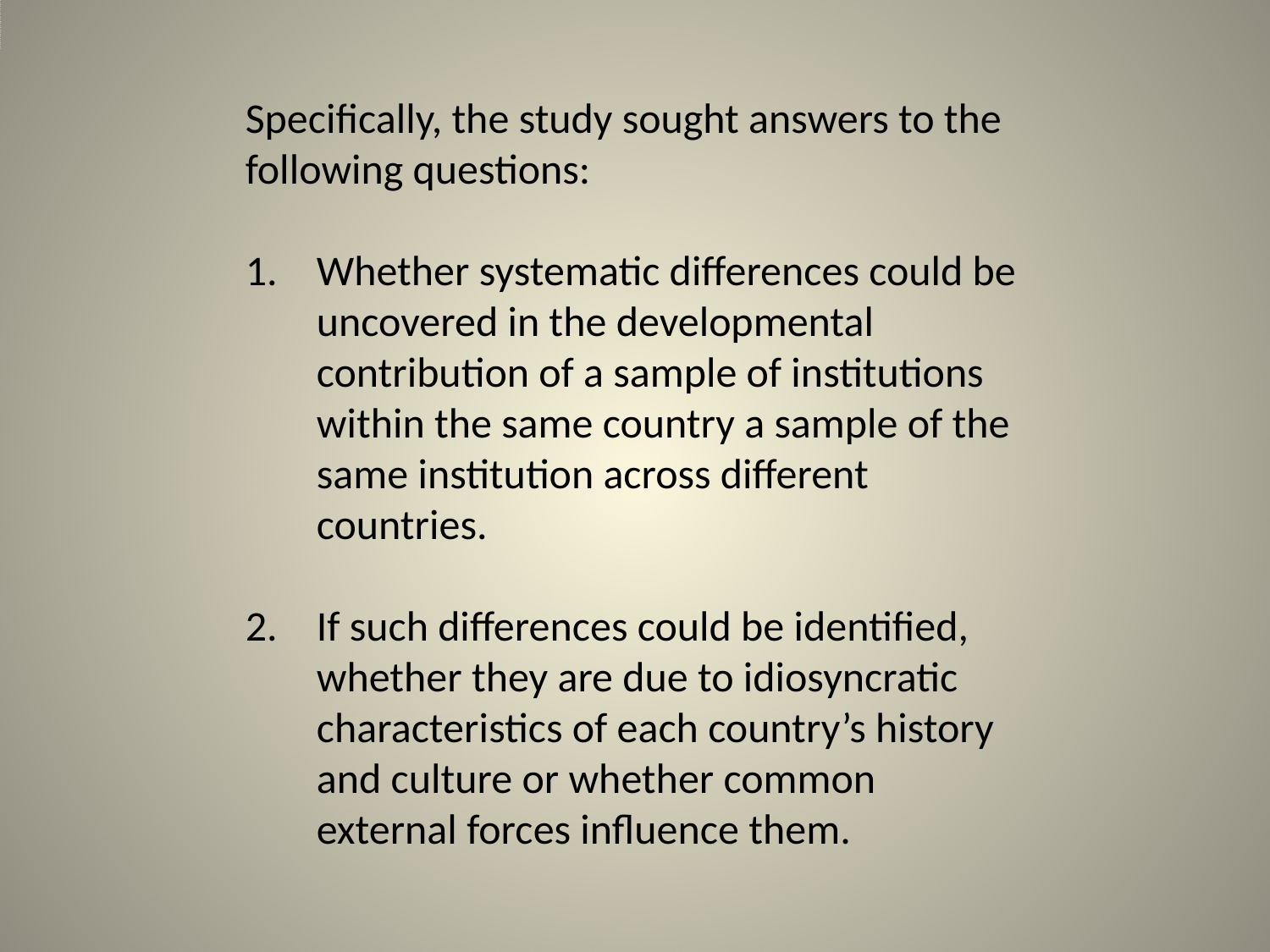

# Specifically, the study sought answers to the following questions:
Specifically, the study sought answers to the following questions:

Whether systematic differences could be uncovered in the developmental contribution of a sample of institutions within the same country a sample of the same institution across different countries.

If such differences could be identified, whether they are due to idiosyncratic characteristics of each country’s history and culture or whether common external forces influence them.